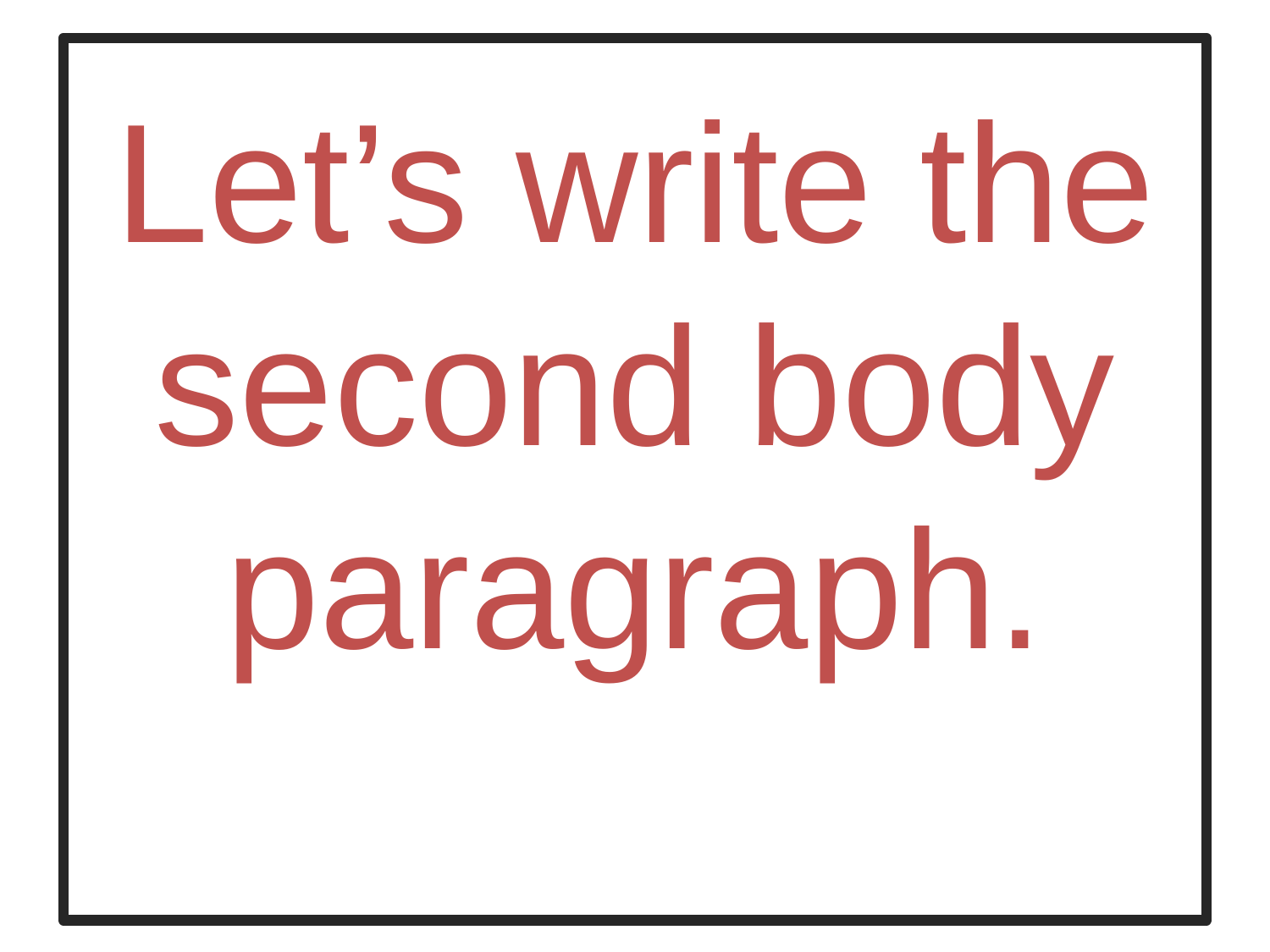

# Let’s write the second body paragraph.